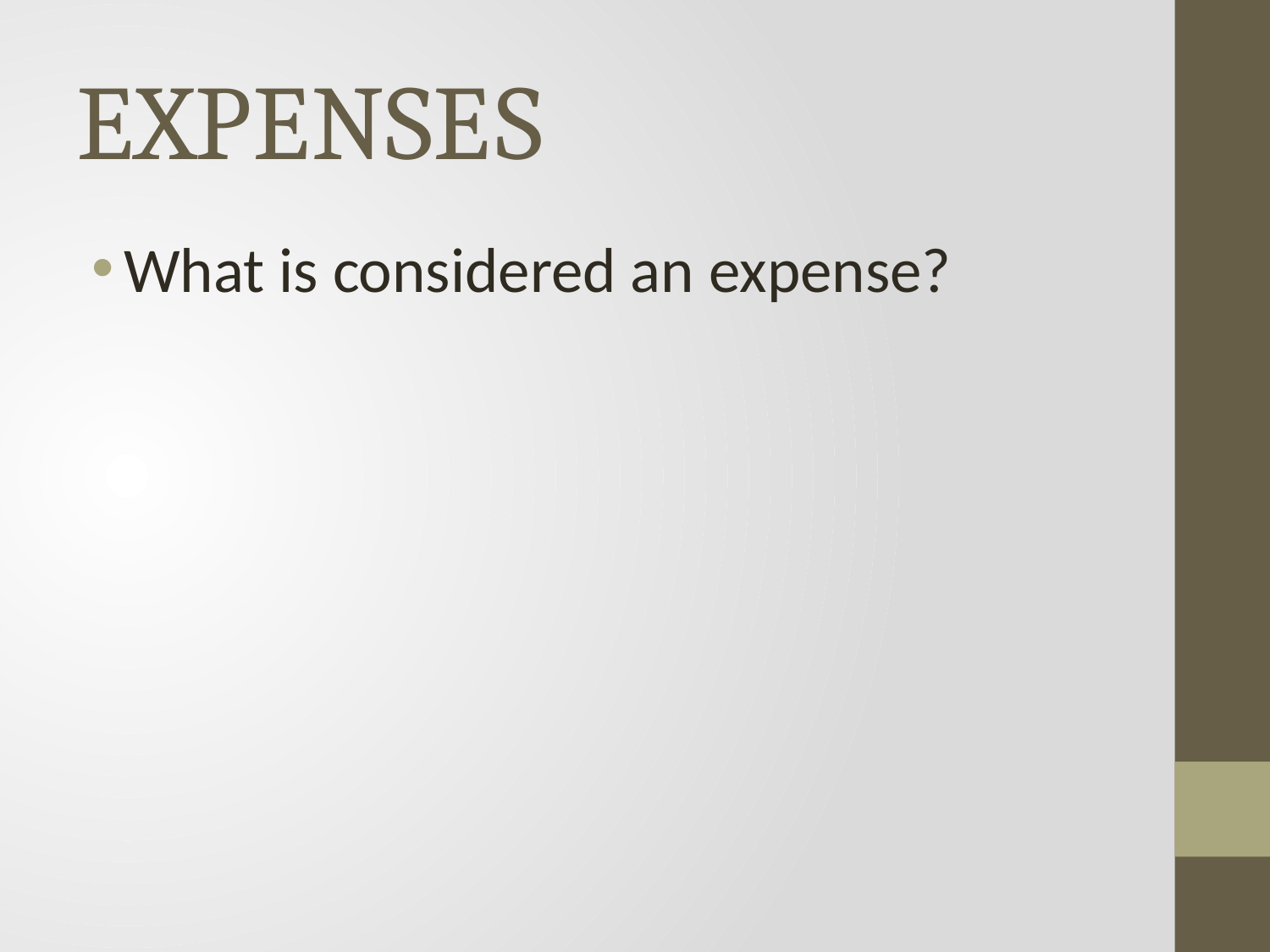

# EXPENSES
What is considered an expense?